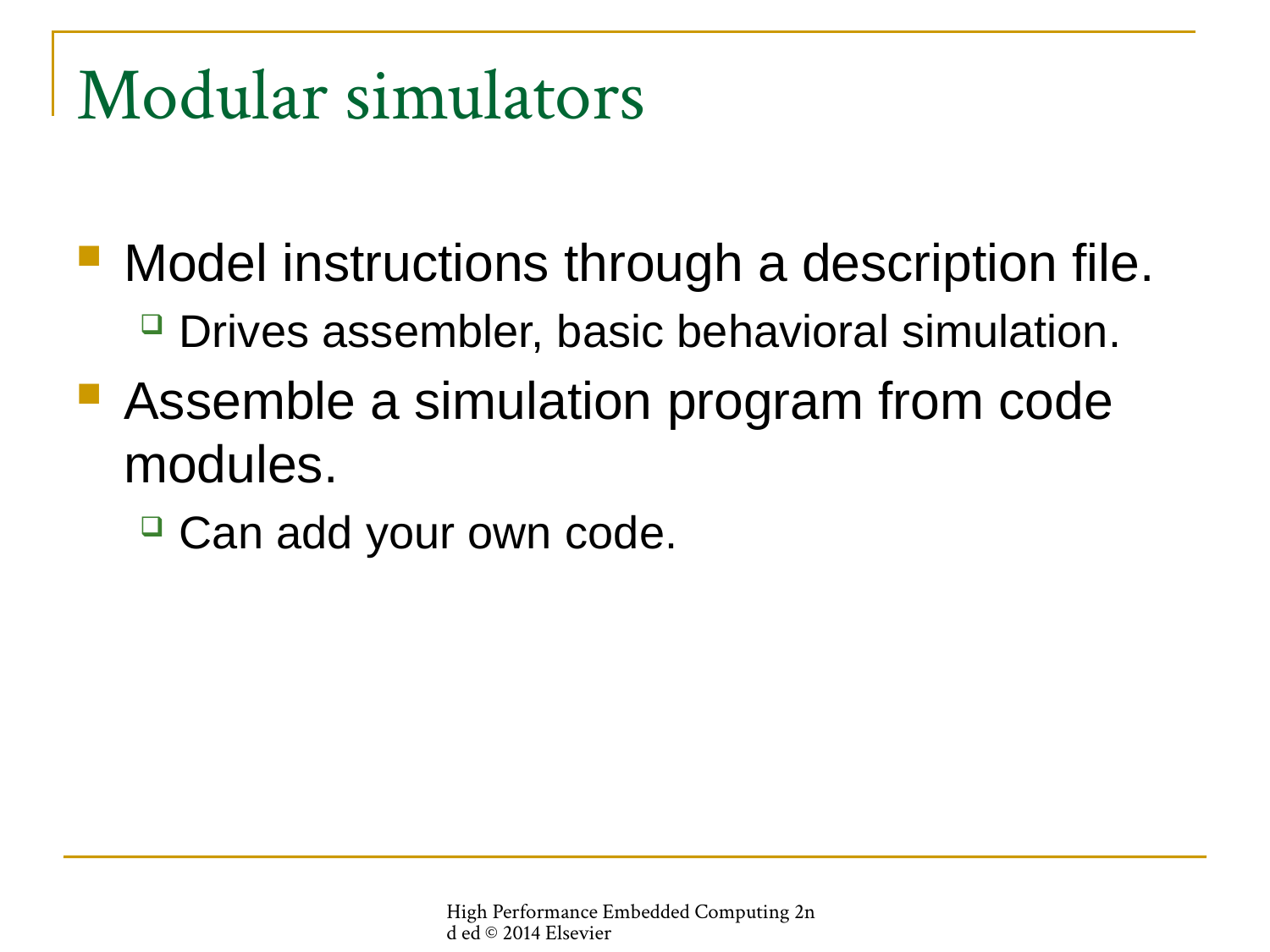

# Modular simulators
Model instructions through a description file.
Drives assembler, basic behavioral simulation.
Assemble a simulation program from code modules.
Can add your own code.
High Performance Embedded Computing 2nd ed © 2014 Elsevier